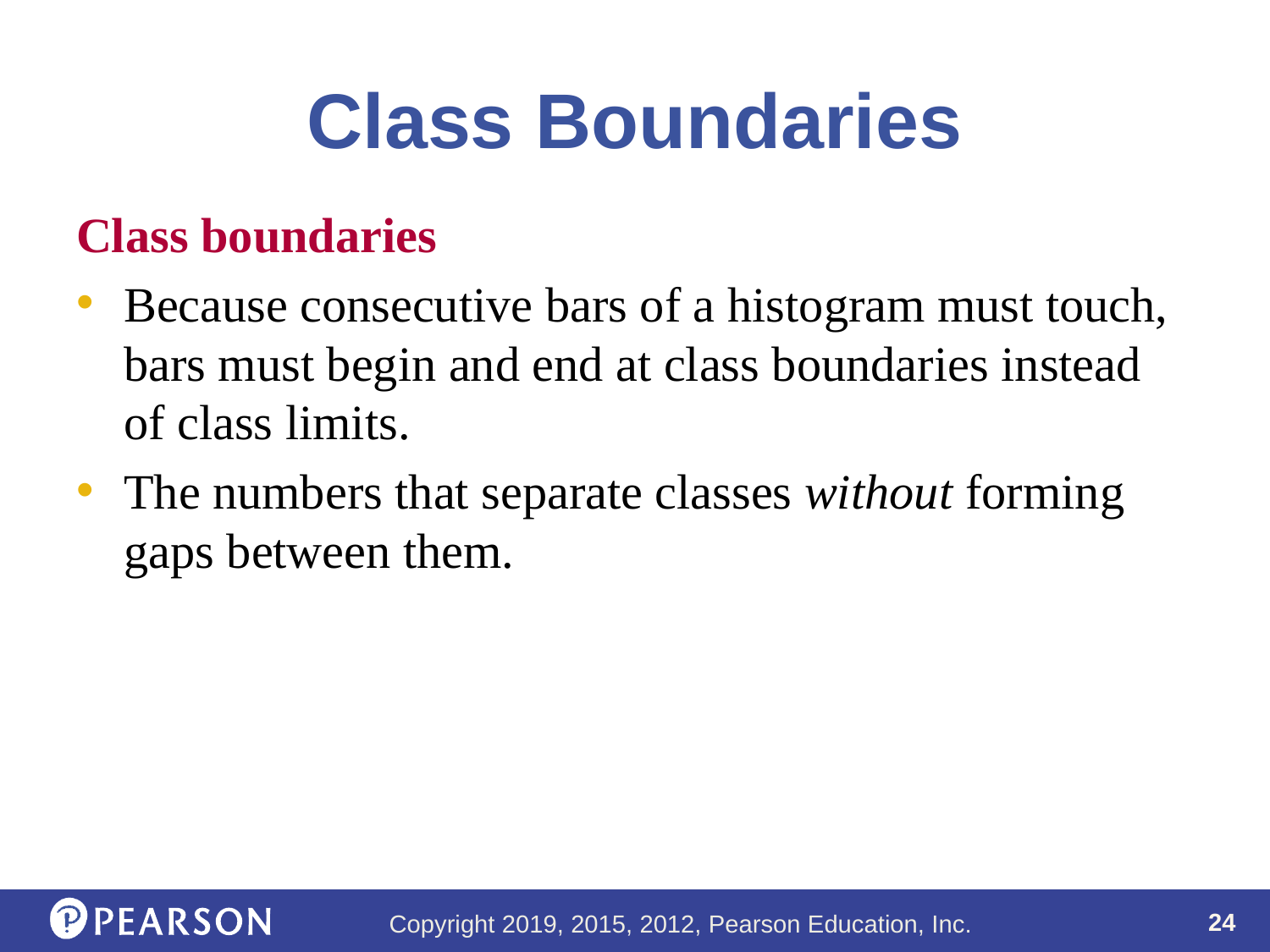

# Class Boundaries
Class boundaries
Because consecutive bars of a histogram must touch, bars must begin and end at class boundaries instead of class limits.
The numbers that separate classes without forming gaps between them.